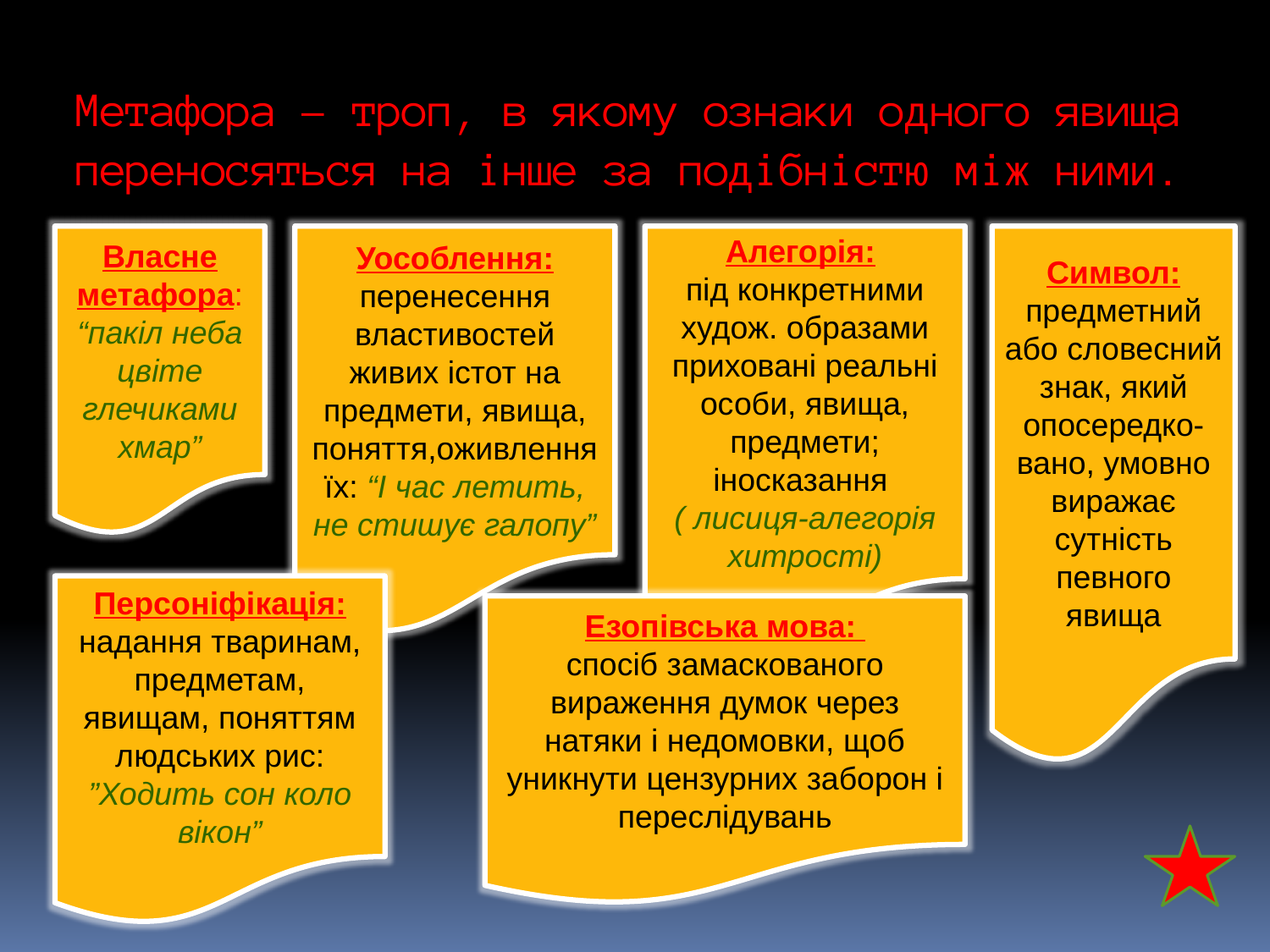

# Метафора – троп, в якому ознаки одного явища переносяться на інше за подібністю між ними.
Власне метафора:
“пакіл неба цвіте
глечиками хмар”
Уособлення:
перенесення властивостей живих істот на предмети, явища, поняття,оживлення їх: “І час летить, не стишує галопу”
Алегорія:
під конкретними худож. образами приховані реальні особи, явища, предмети; іносказання
( лисиця-алегорія хитрості)
Символ:
предметний або словесний знак, який опосередко-вано, умовно виражає сутність певного явища
Персоніфікація:
надання тваринам, предметам, явищам, поняттям людських рис: ”Ходить сон коло вікон”
Езопівська мова:
спосіб замаскованого вираження думок через натяки і недомовки, щоб уникнути цензурних заборон і переслідувань